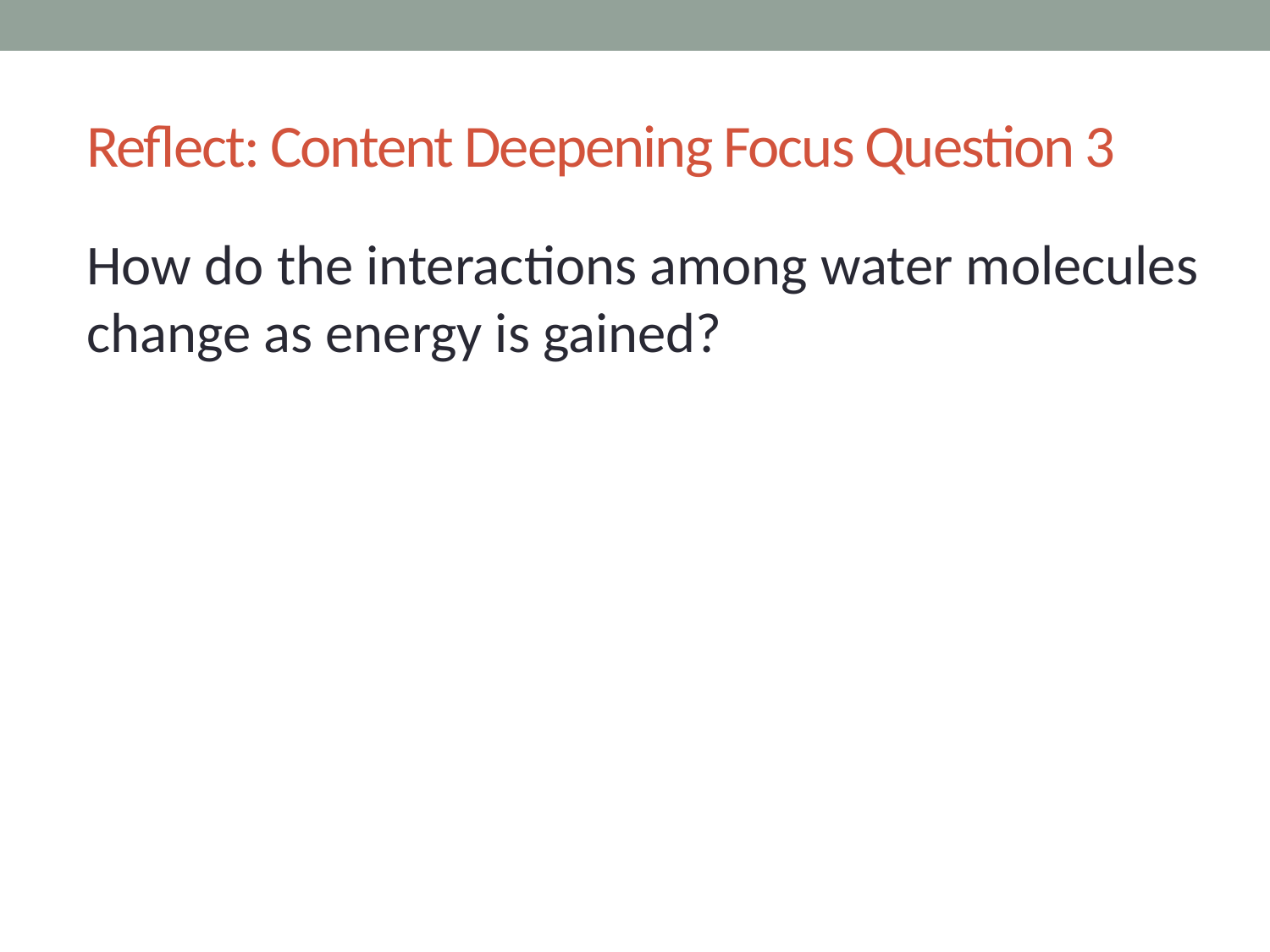

# Reflect: Content Deepening Focus Question 3
How do the interactions among water molecules change as energy is gained?